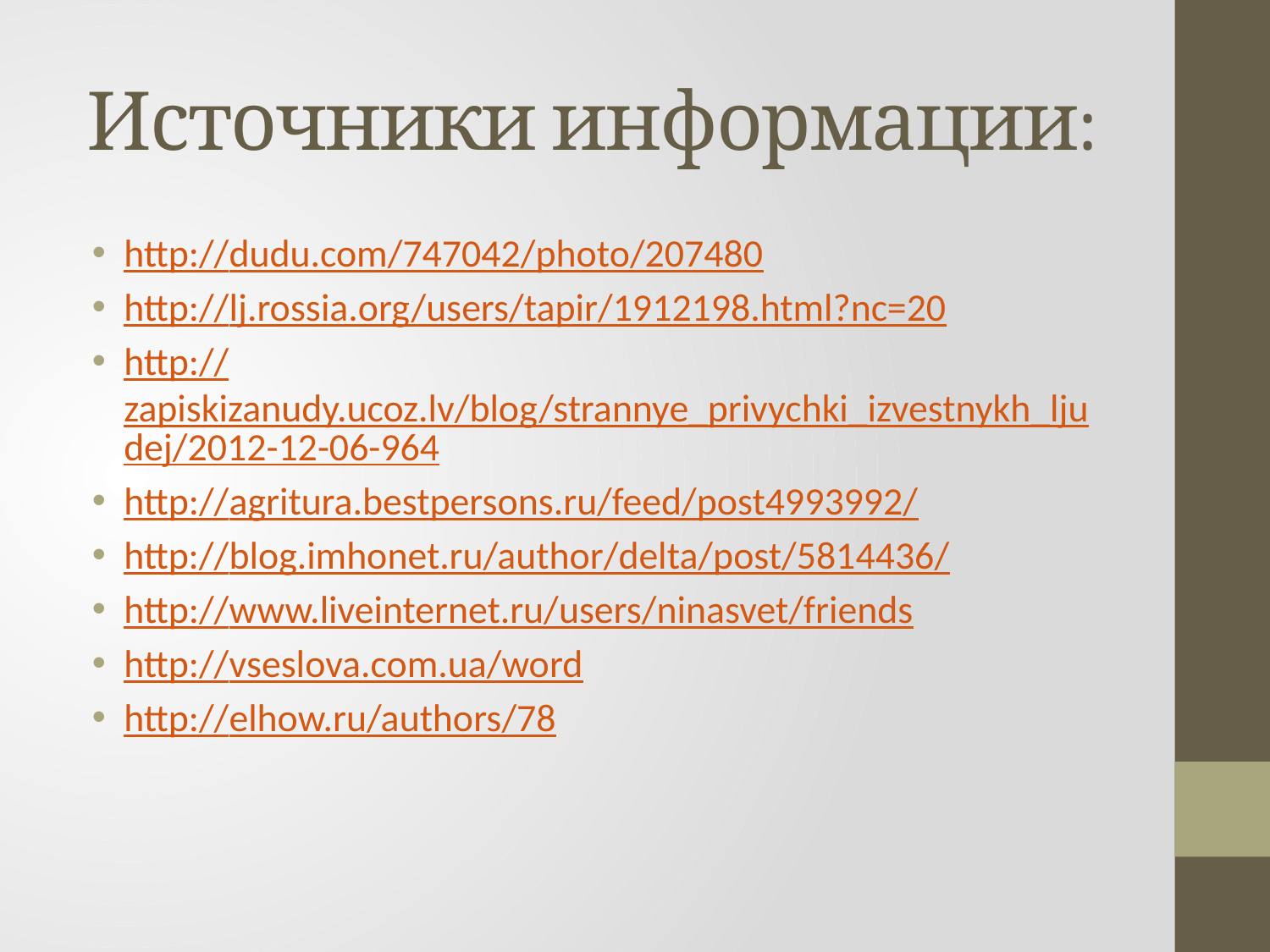

# Источники информации:
http://dudu.com/747042/photo/207480
http://lj.rossia.org/users/tapir/1912198.html?nc=20
http://zapiskizanudy.ucoz.lv/blog/strannye_privychki_izvestnykh_ljudej/2012-12-06-964
http://agritura.bestpersons.ru/feed/post4993992/
http://blog.imhonet.ru/author/delta/post/5814436/
http://www.liveinternet.ru/users/ninasvet/friends
http://vseslova.com.ua/word
http://elhow.ru/authors/78